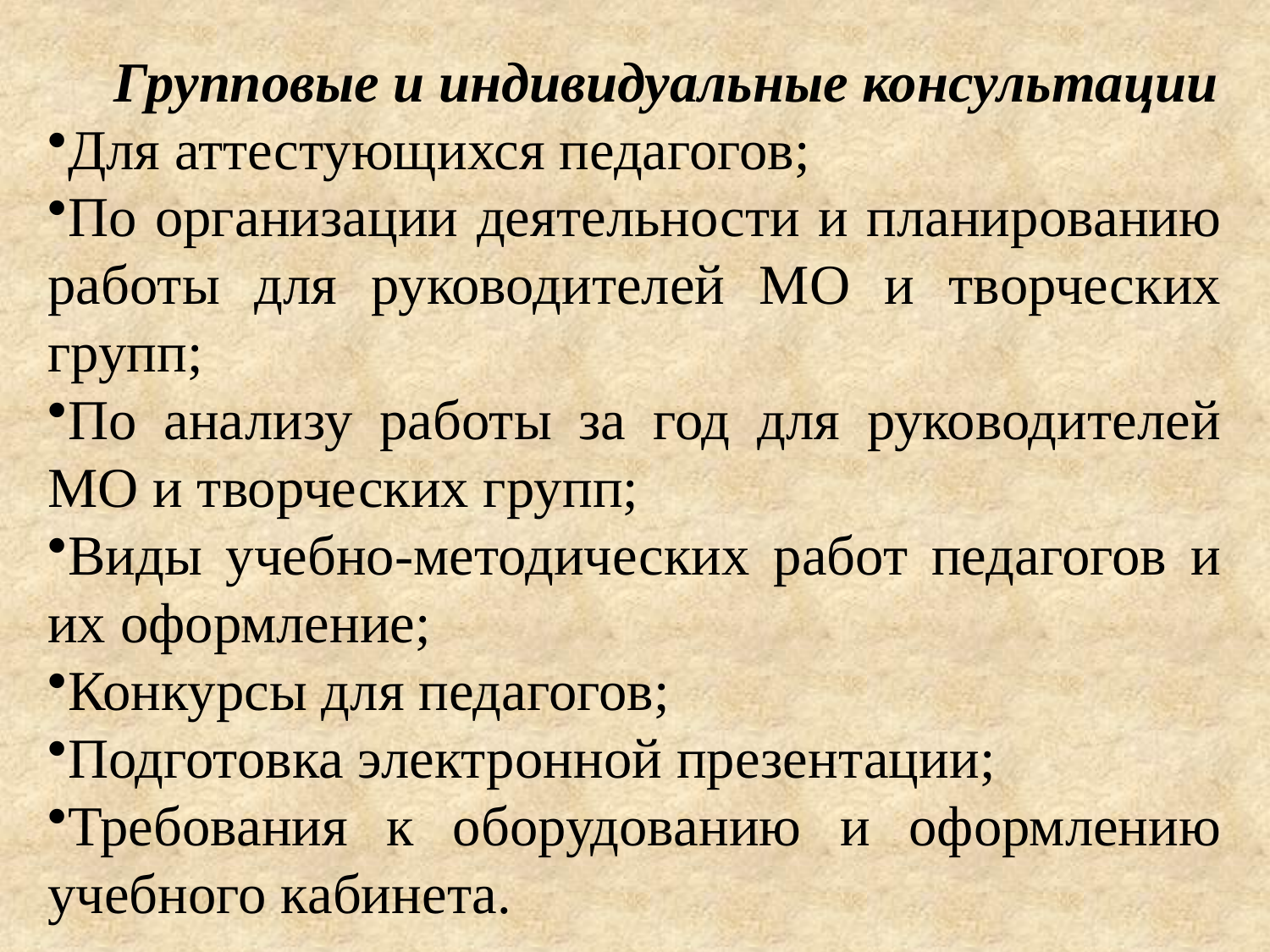

Групповые и индивидуальные консультации
Для аттестующихся педагогов;
По организации деятельности и планированию работы для руководителей МО и творческих групп;
По анализу работы за год для руководителей МО и творческих групп;
Виды учебно-методических работ педагогов и их оформление;
Конкурсы для педагогов;
Подготовка электронной презентации;
Требования к оборудованию и оформлению учебного кабинета.